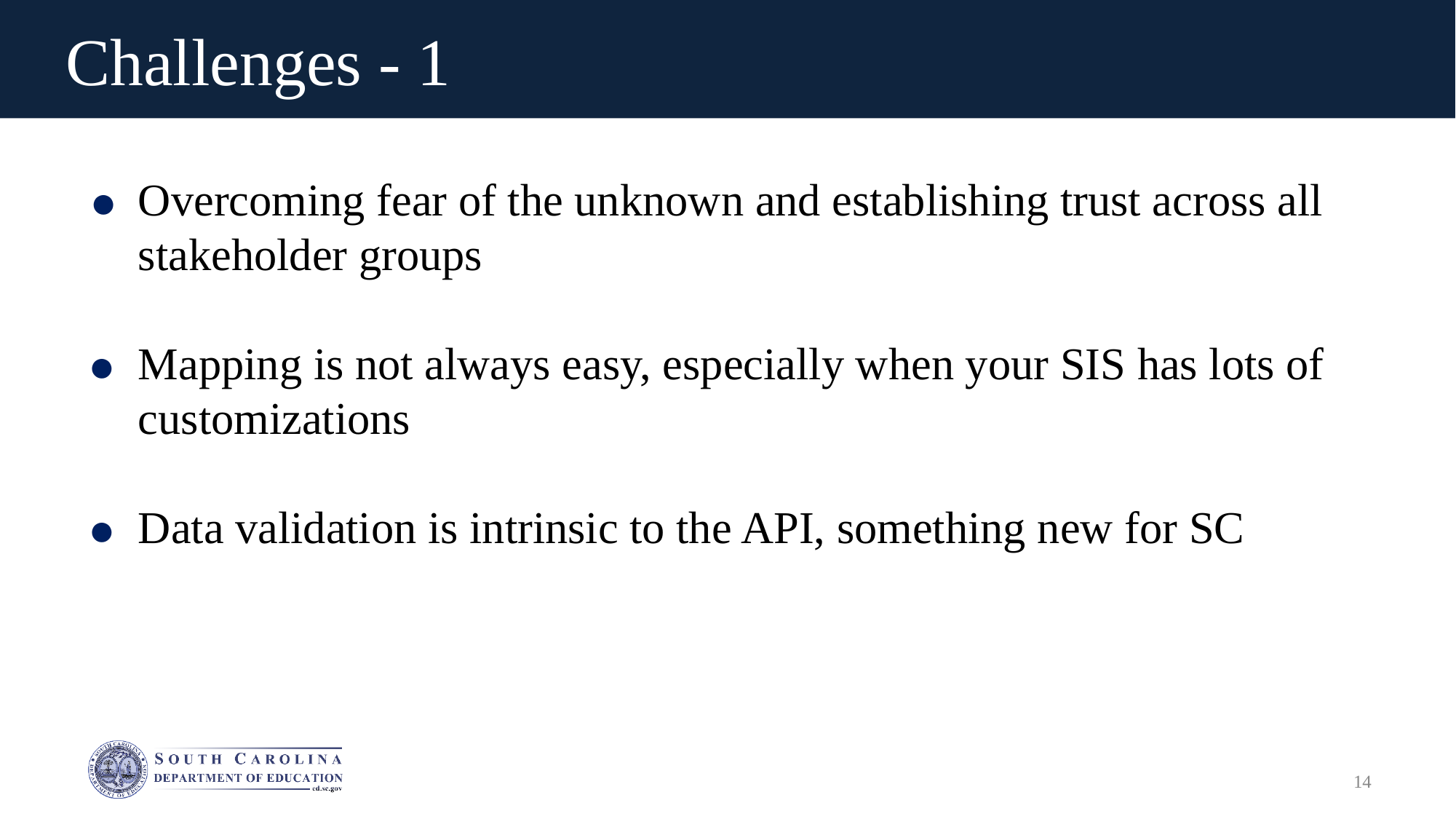

# Challenges - 1
Overcoming fear of the unknown and establishing trust across all stakeholder groups

Mapping is not always easy, especially when your SIS has lots of customizations

Data validation is intrinsic to the API, something new for SC

14